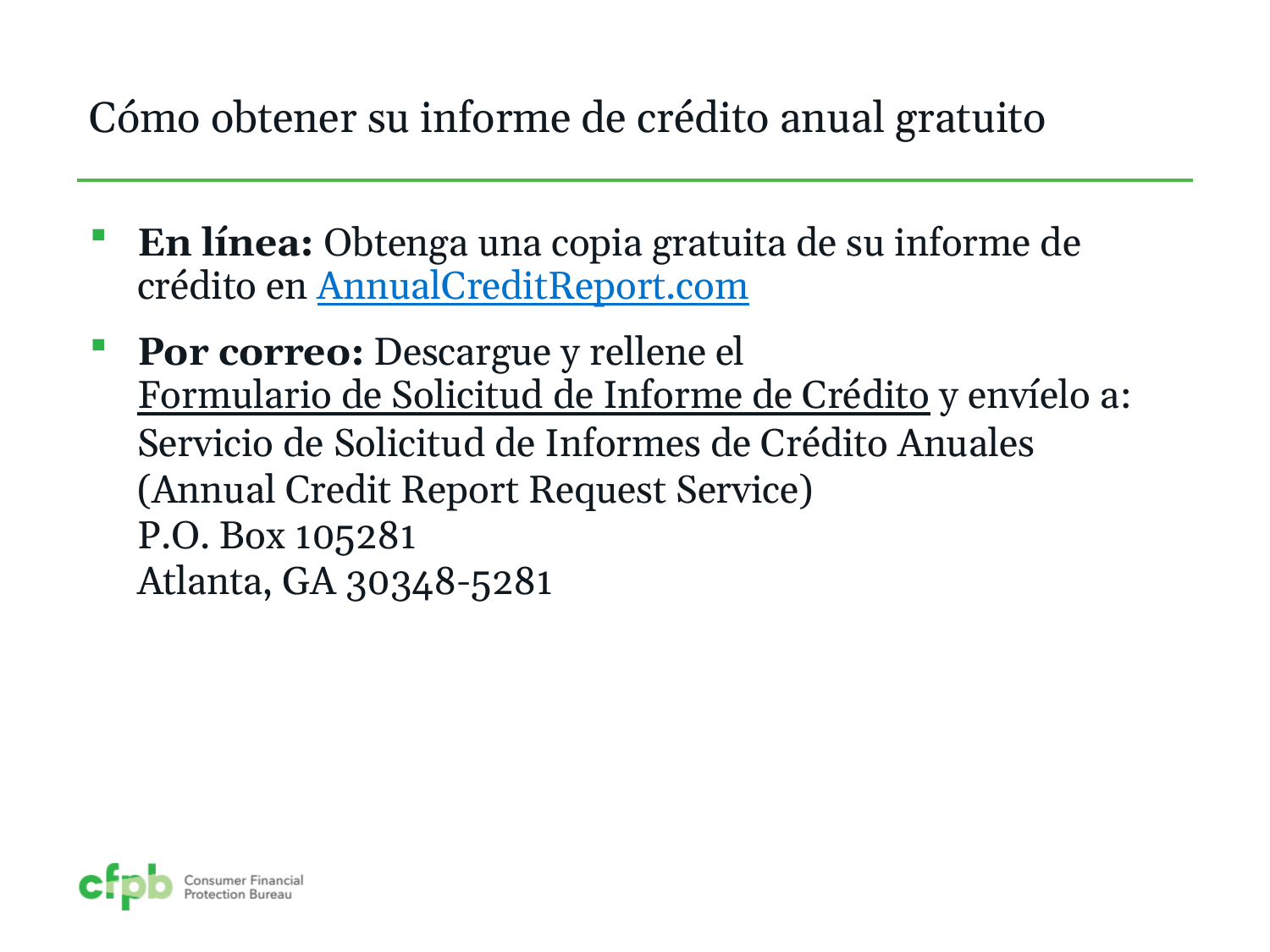

# Cómo obtener su informe de crédito anual gratuito
En línea: Obtenga una copia gratuita de su informe de crédito en AnnualCreditReport.com
Por correo: Descargue y rellene el Formulario de Solicitud de Informe de Crédito y envíelo a: 
Servicio de Solicitud de Informes de Crédito Anuales (Annual Credit Report Request Service)
P.O. Box 105281
Atlanta, GA 30348-5281